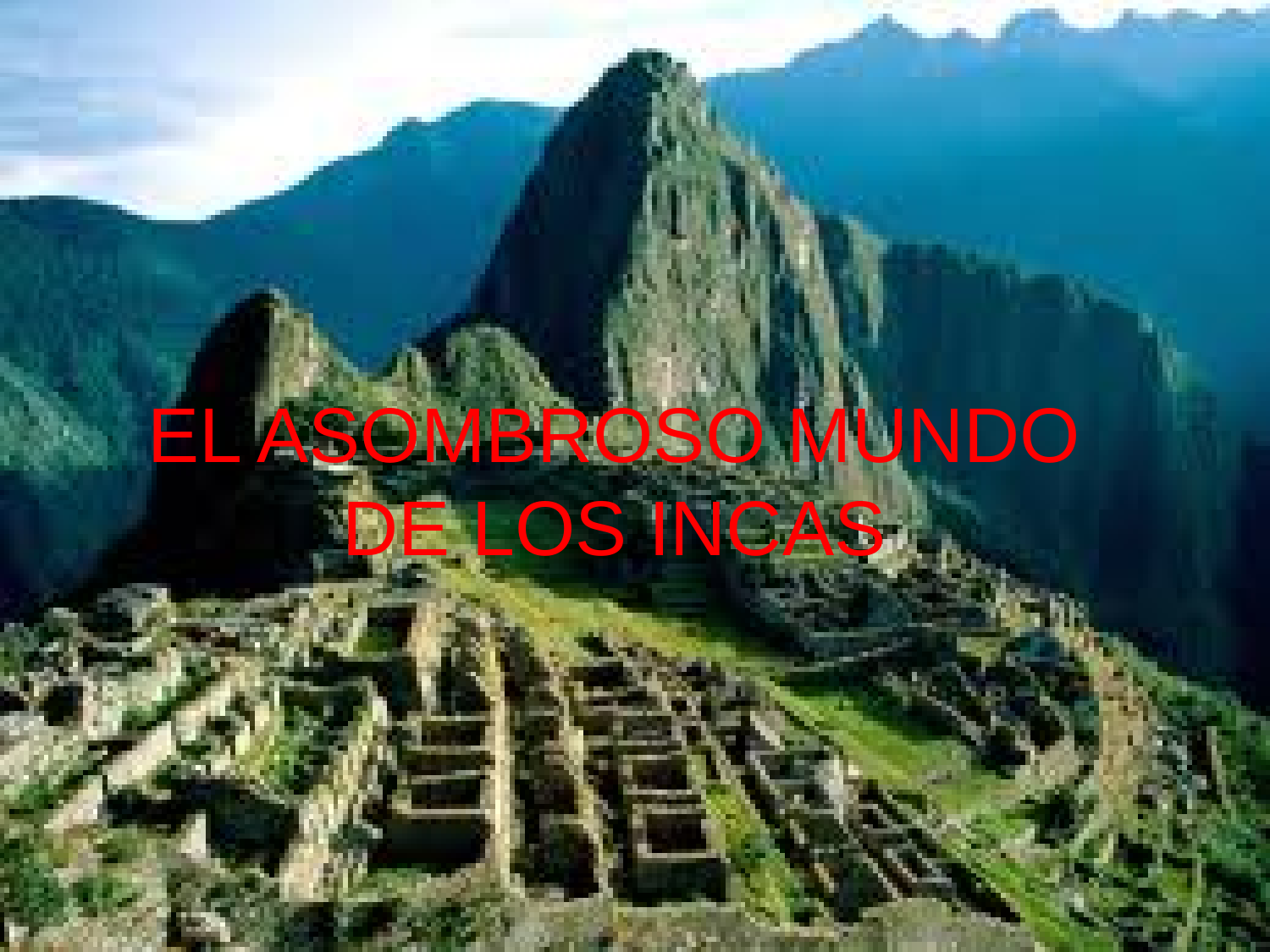

# EL ASOMBROSO MUNDO DE LOS INCAS